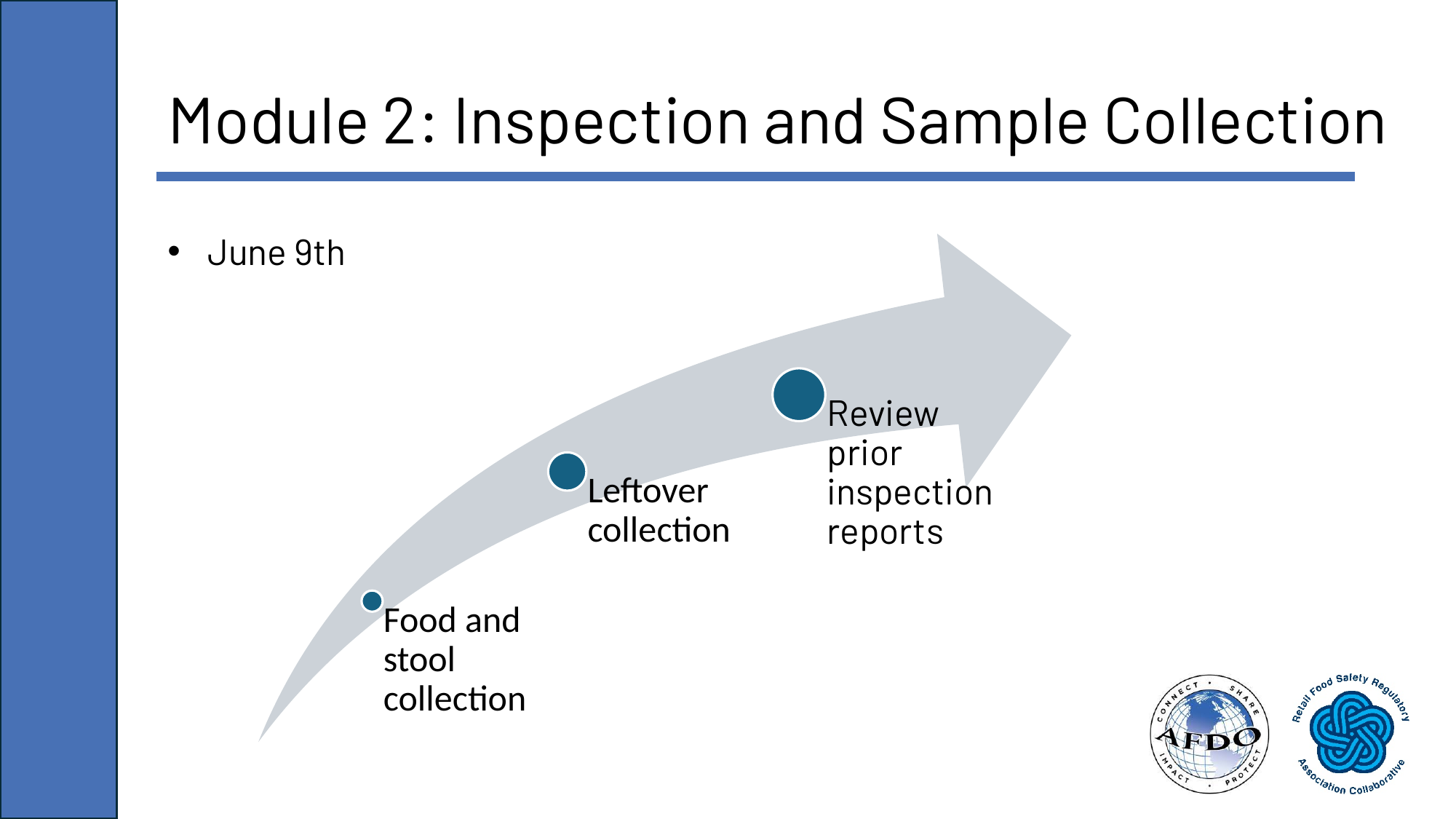

# Module 2: Inspection and Sample Collection
June 9th
Food and stool collection
Leftover collection
Review prior
inspection reports